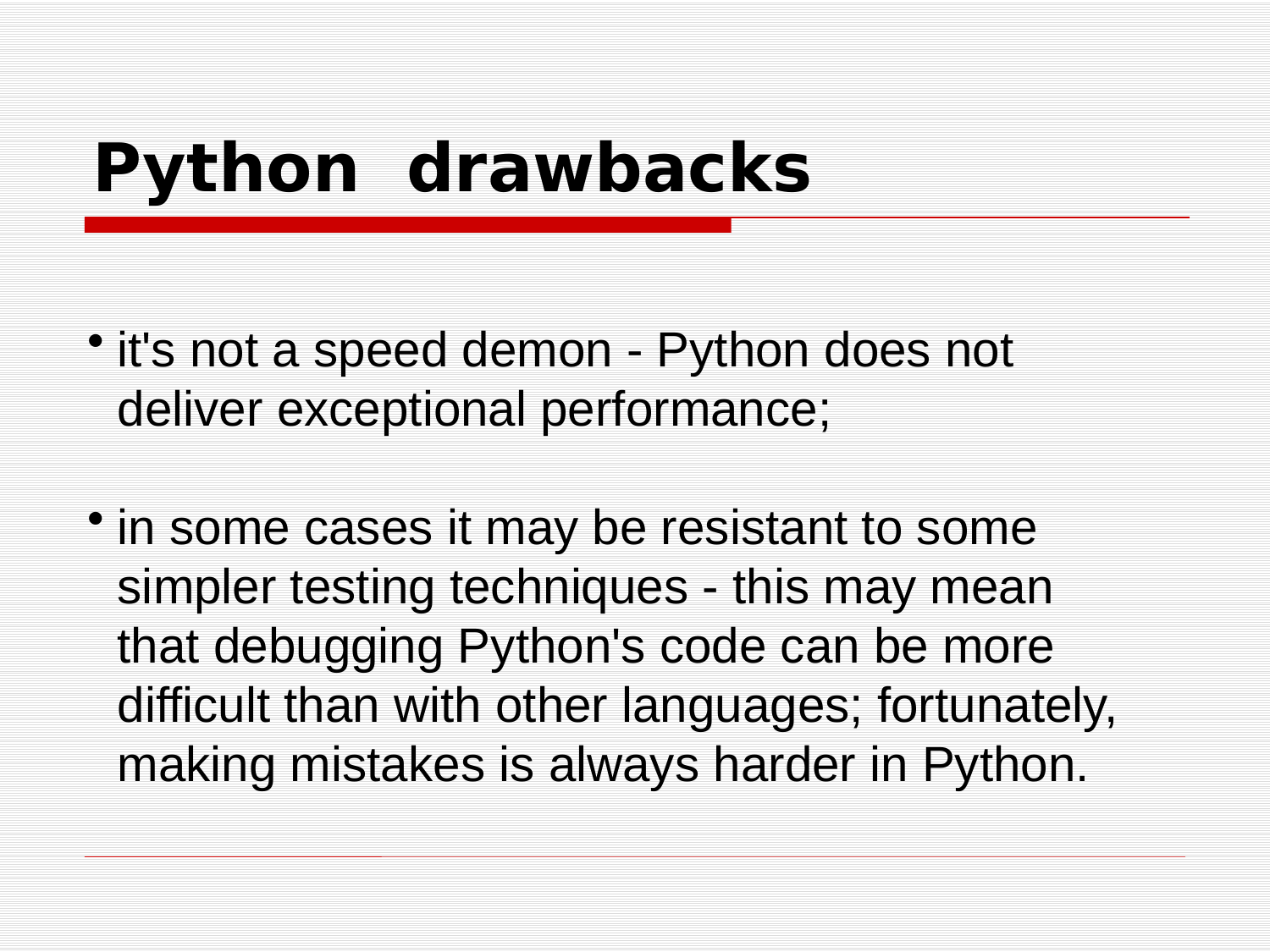

Python  drawbacks

it's not a speed demon - Python does not deliver exceptional performance;

in some cases it may be resistant to some simpler testing techniques - this may mean that debugging Python's code can be more difficult than with other languages; fortunately, making mistakes is always harder in Python.